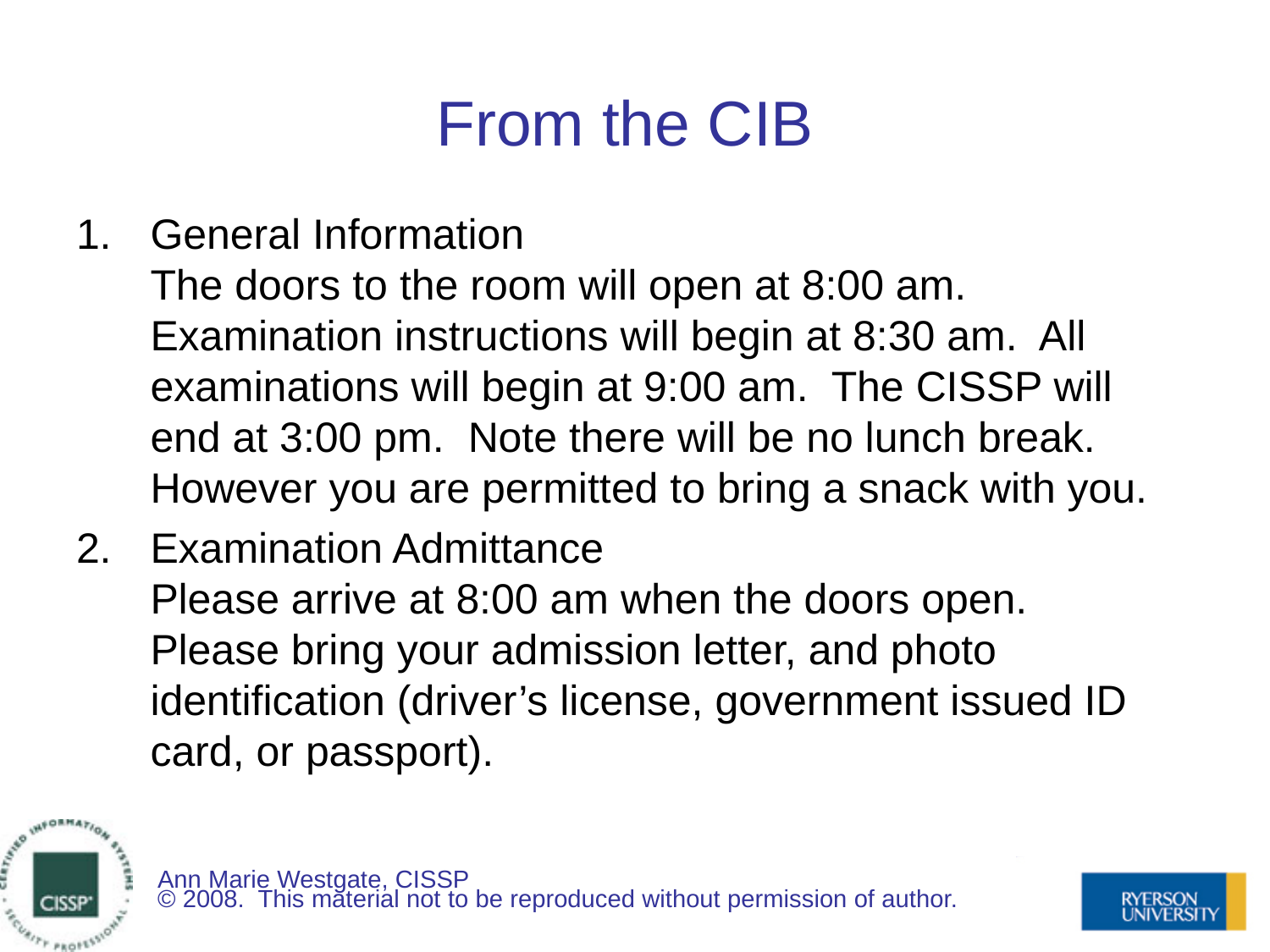

# From the CIB
General Information
The doors to the room will open at 8:00 am.  Examination instructions will begin at 8:30 am.  All examinations will begin at 9:00 am.  The CISSP will end at 3:00 pm.  Note there will be no lunch break.  However you are permitted to bring a snack with you.
Examination Admittance
Please arrive at 8:00 am when the doors open.  Please bring your admission letter, and photo identification (driver’s license, government issued ID card, or passport).

Ann Marie Westgate, CISSP
© 2008.  This material not to be reproduced without permission of author.